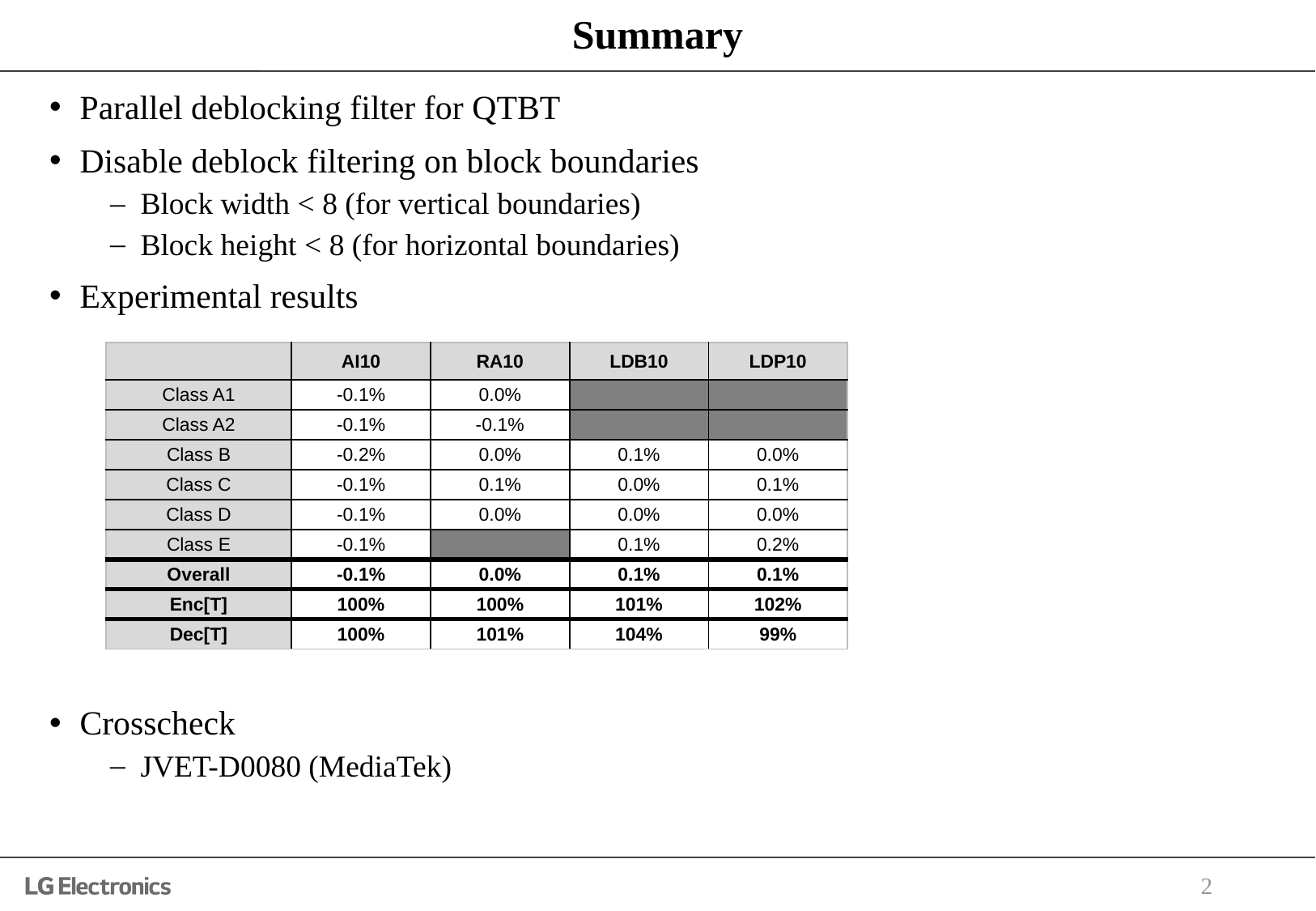

# Summary
Parallel deblocking filter for QTBT
Disable deblock filtering on block boundaries
Block width < 8 (for vertical boundaries)
Block height < 8 (for horizontal boundaries)
Experimental results

Crosscheck
JVET-D0080 (MediaTek)
|  | AI10 | RA10 | LDB10 | LDP10 |
| --- | --- | --- | --- | --- |
| Class A1 | -0.1% | 0.0% |  |  |
| Class A2 | -0.1% | -0.1% |  |  |
| Class B | -0.2% | 0.0% | 0.1% | 0.0% |
| Class C | -0.1% | 0.1% | 0.0% | 0.1% |
| Class D | -0.1% | 0.0% | 0.0% | 0.0% |
| Class E | -0.1% |  | 0.1% | 0.2% |
| Overall | -0.1% | 0.0% | 0.1% | 0.1% |
| Enc[T] | 100% | 100% | 101% | 102% |
| Dec[T] | 100% | 101% | 104% | 99% |
2